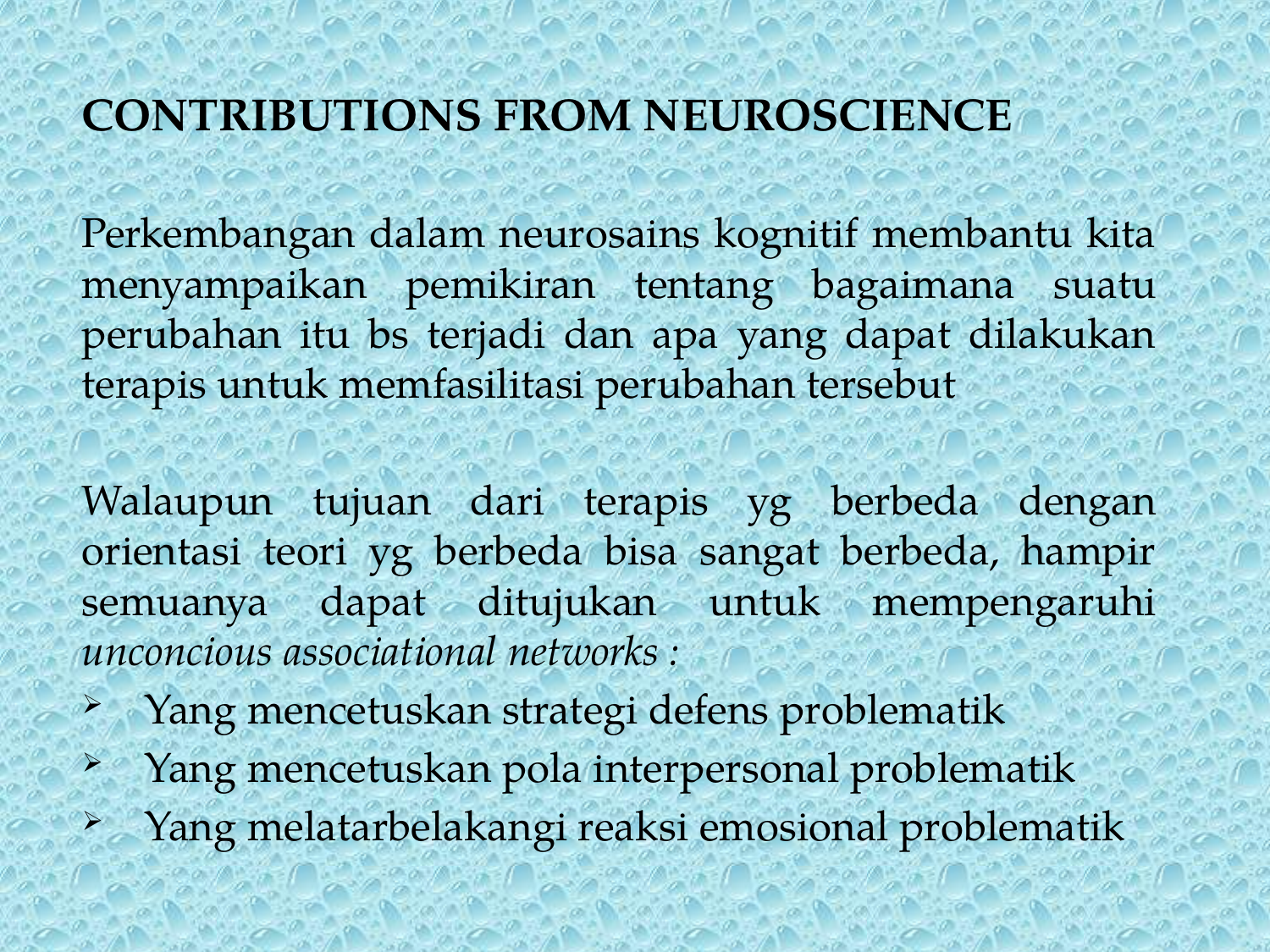

CONTRIBUTIONS FROM NEUROSCIENCE

Perkembangan dalam neurosains kognitif membantu kita menyampaikan pemikiran tentang bagaimana suatu perubahan itu bs terjadi dan apa yang dapat dilakukan terapis untuk memfasilitasi perubahan tersebut

Walaupun tujuan dari terapis yg berbeda dengan orientasi teori yg berbeda bisa sangat berbeda, hampir semuanya dapat ditujukan untuk mempengaruhi unconcious associational networks :
Yang mencetuskan strategi defens problematik
Yang mencetuskan pola interpersonal problematik
Yang melatarbelakangi reaksi emosional problematik